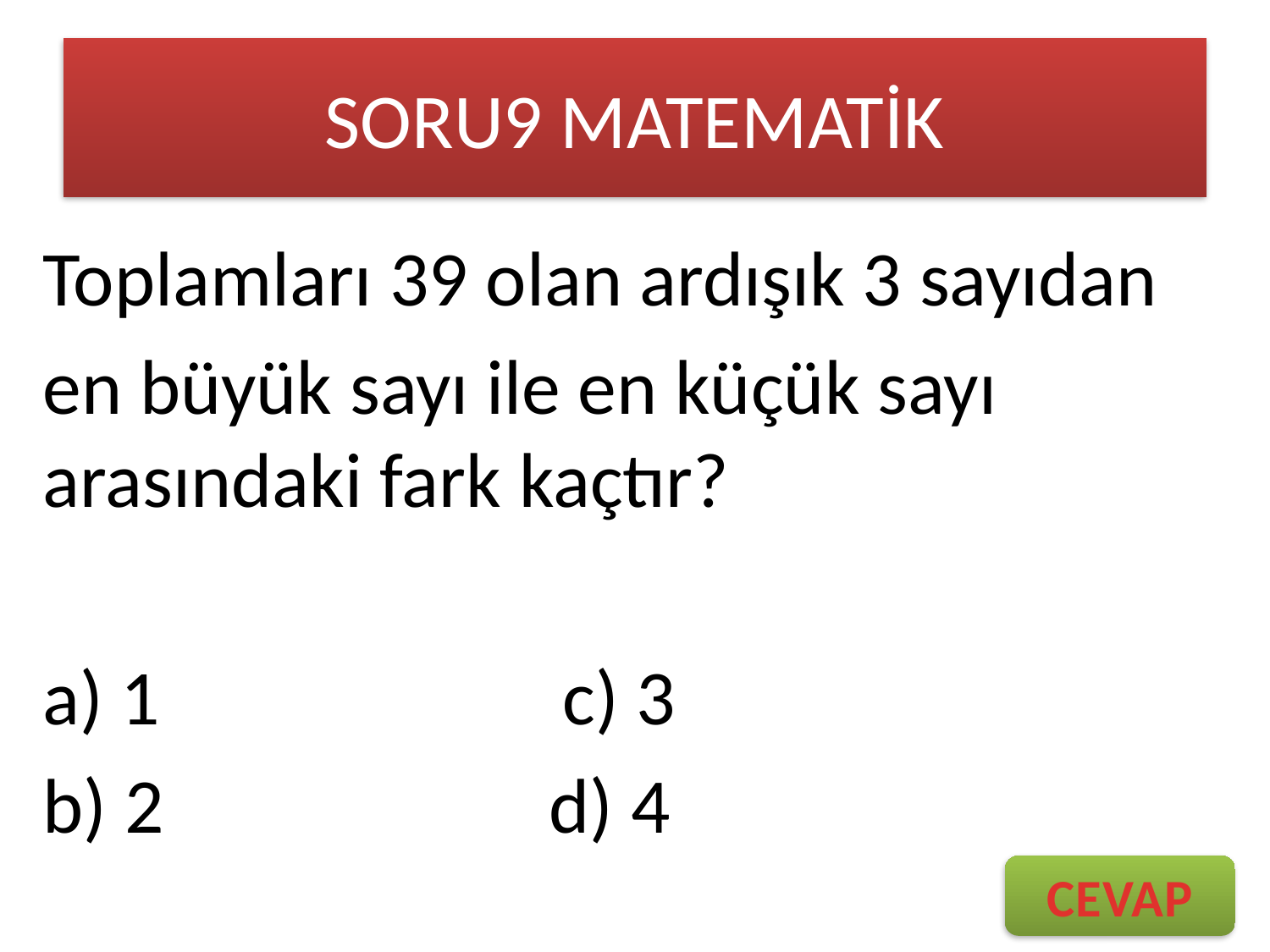

# SORU9 MATEMATİK
Toplamları 39 olan ardışık 3 sayıdan
en büyük sayı ile en küçük sayı arasındaki fark kaçtır?

a) 1                       c) 3
b) 2                      d) 4
CEVAP